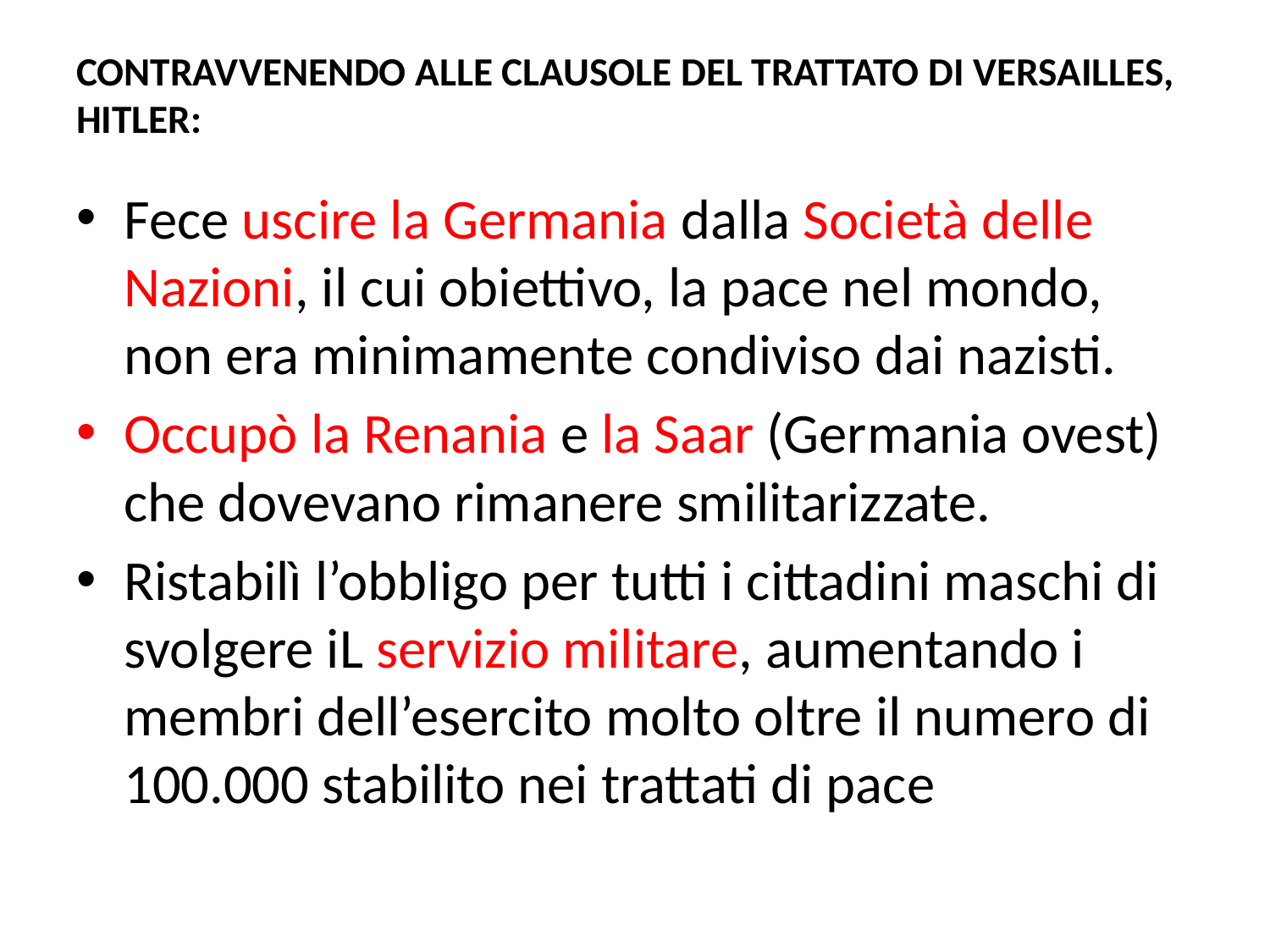

# CONTRAVVENENDO ALLE CLAUSOLE DEL TRATTATO DI VERSAILLES, HITLER:
Fece uscire la Germania dalla Società delle Nazioni, il cui obiettivo, la pace nel mondo, non era minimamente condiviso dai nazisti.
Occupò la Renania e la Saar (Germania ovest) che dovevano rimanere smilitarizzate.
Ristabilì l’obbligo per tutti i cittadini maschi di svolgere iL servizio militare, aumentando i membri dell’esercito molto oltre il numero di 100.000 stabilito nei trattati di pace